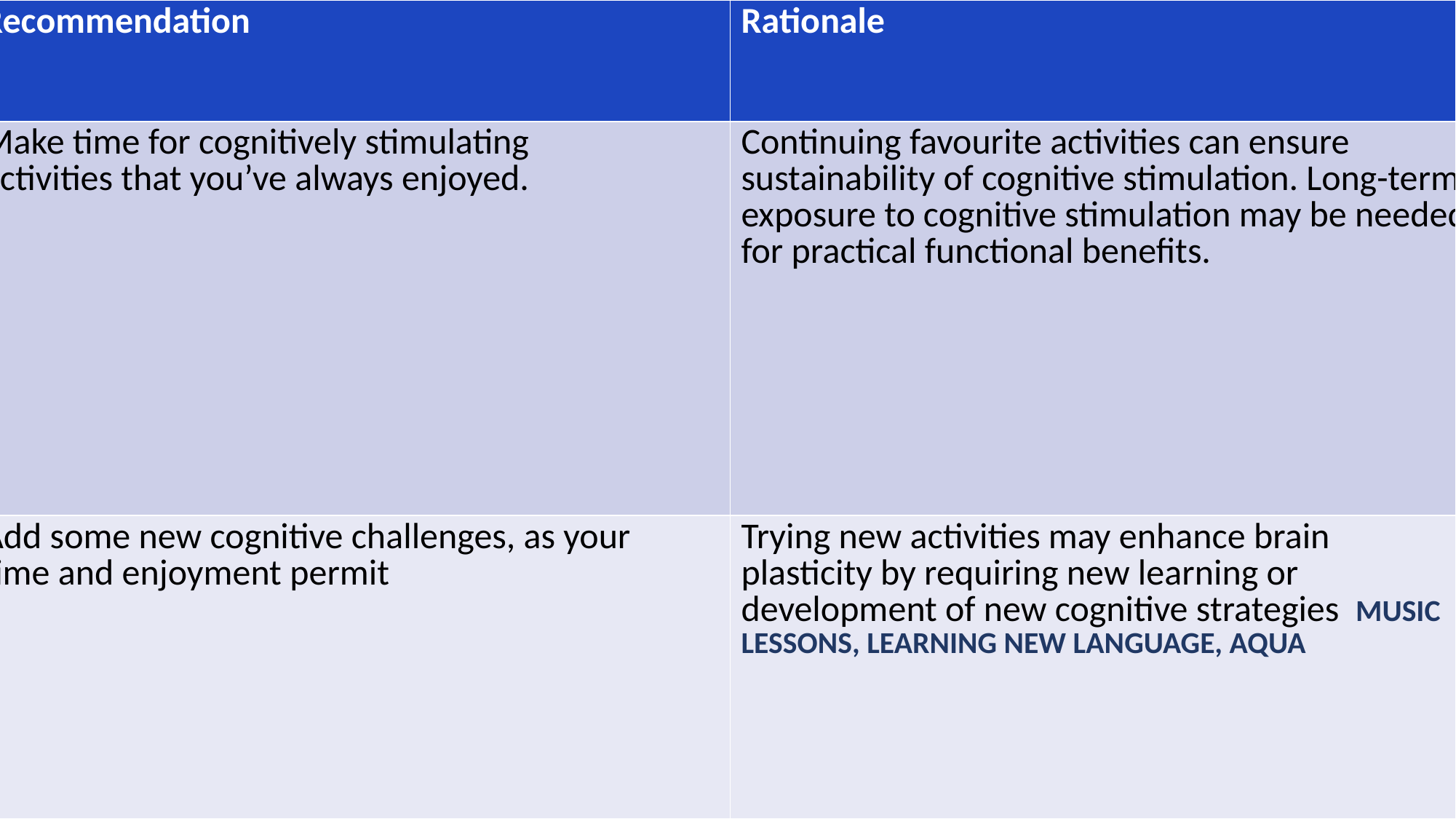

| Recommendation | Rationale |
| --- | --- |
| Make time for cognitively stimulating activities that you’ve always enjoyed. | Continuing favourite activities can ensure sustainability of cognitive stimulation. Long-term exposure to cognitive stimulation may be needed for practical functional benefits. |
| Add some new cognitive challenges, as your time and enjoyment permit | Trying new activities may enhance brain plasticity by requiring new learning or development of new cognitive strategies MUSIC LESSONS, LEARNING NEW LANGUAGE, AQUA |
#